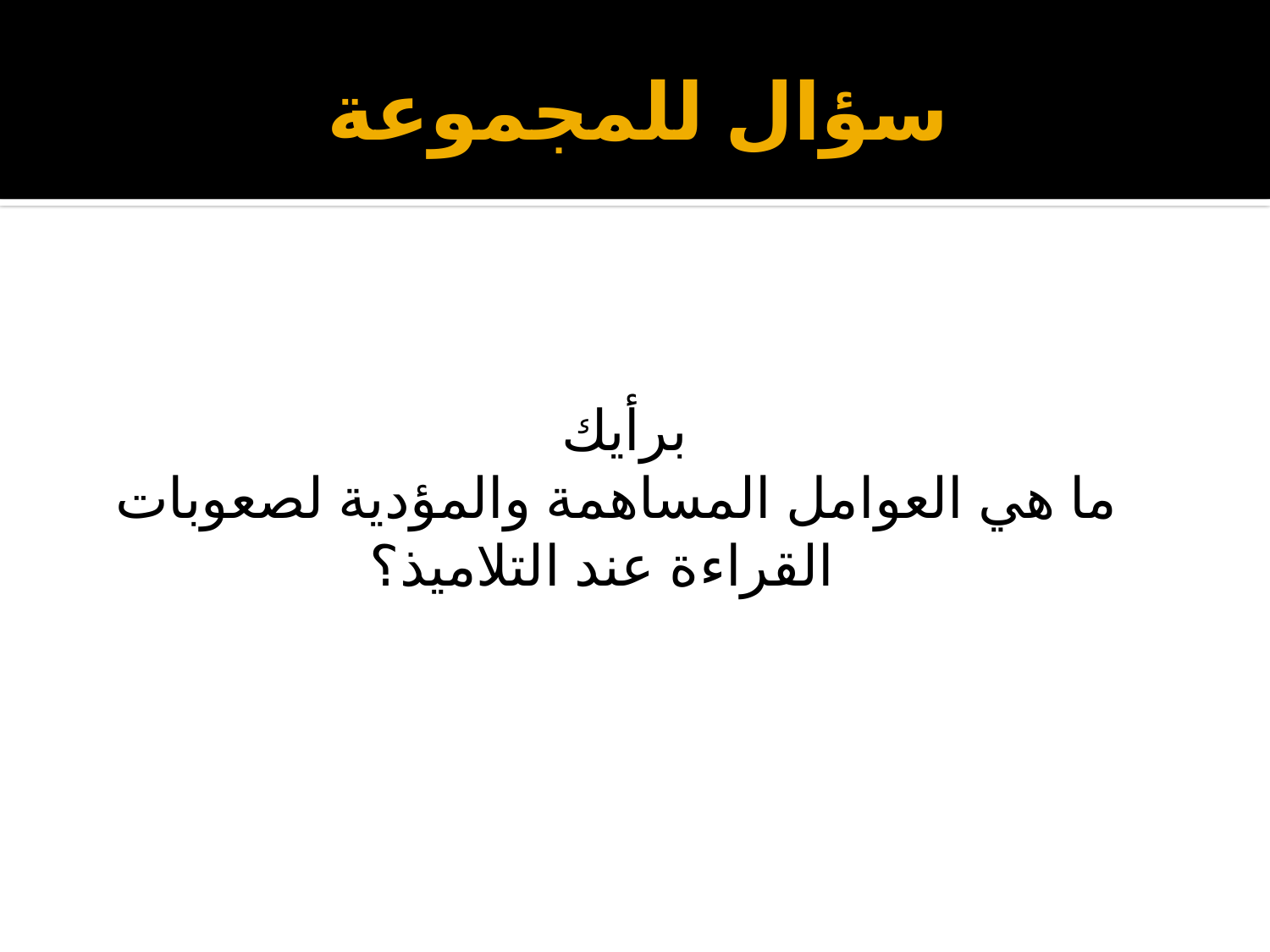

# سؤال للمجموعة

برأيك
 ما هي العوامل المساهمة والمؤدية لصعوبات القراءة عند التلاميذ؟